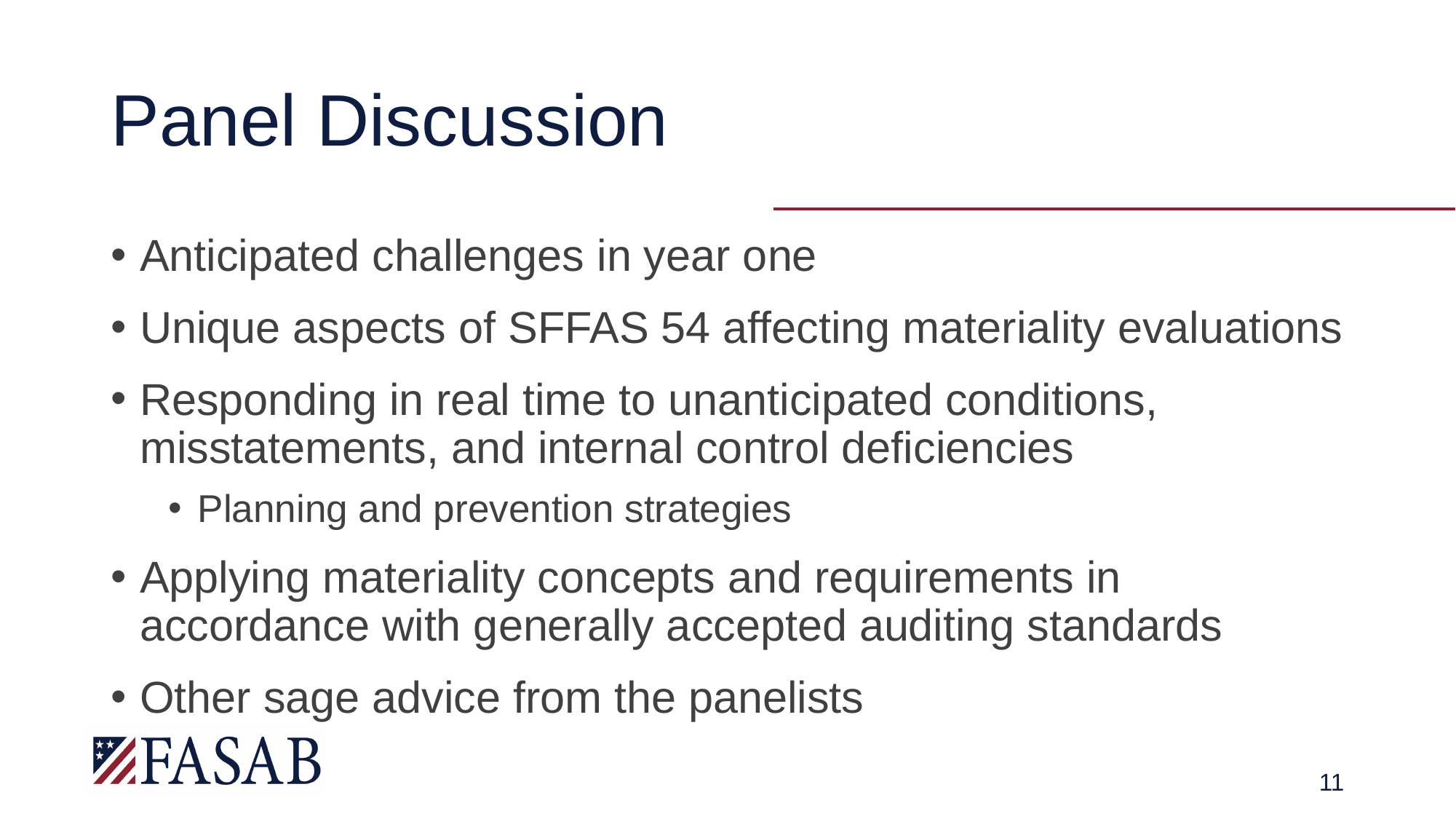

# Panel Discussion
Anticipated challenges in year one
Unique aspects of SFFAS 54 affecting materiality evaluations
Responding in real time to unanticipated conditions, misstatements, and internal control deficiencies
Planning and prevention strategies
Applying materiality concepts and requirements in accordance with generally accepted auditing standards
Other sage advice from the panelists
11